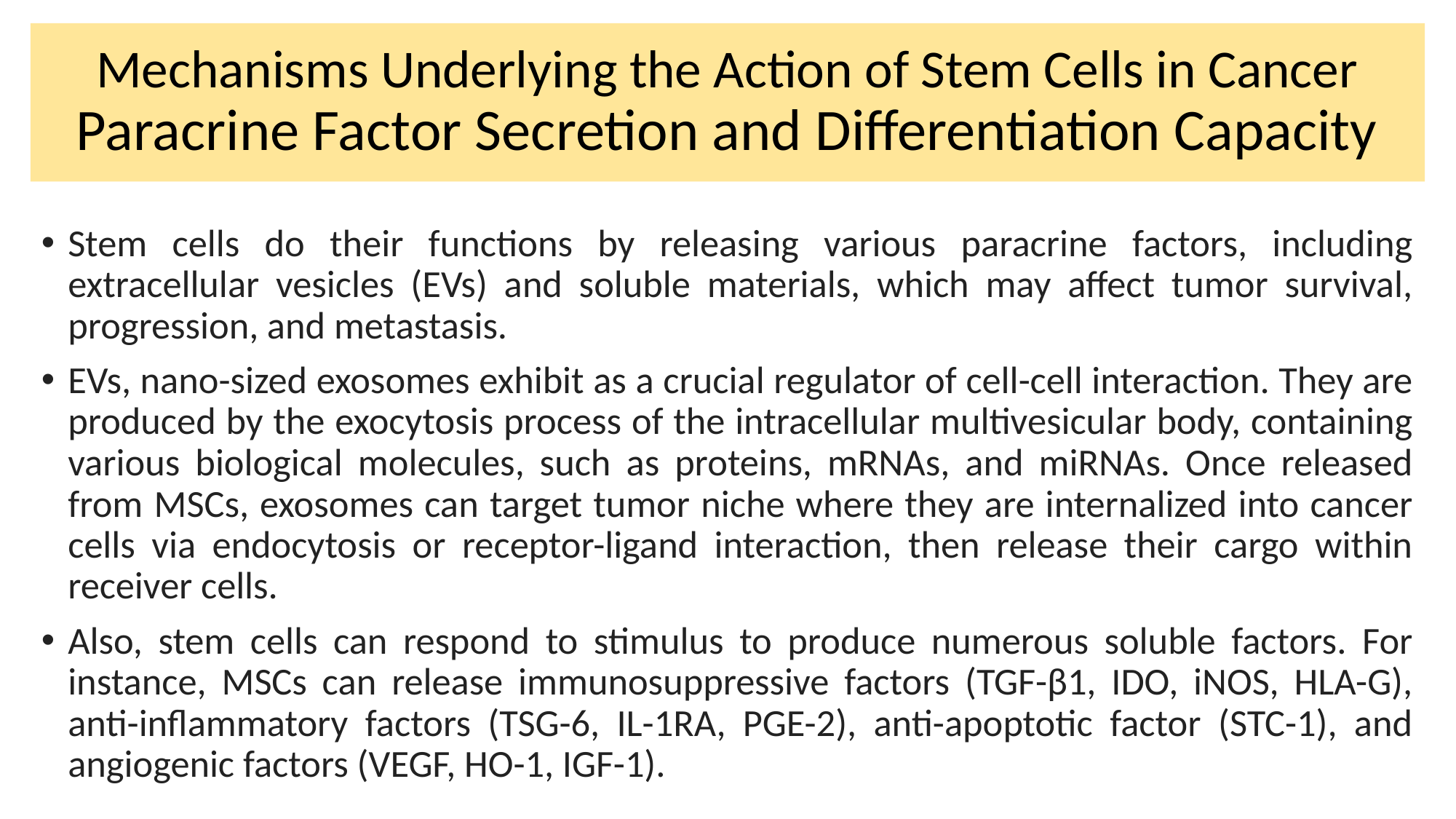

# Mechanisms Underlying the Action of Stem Cells in Cancer Paracrine Factor Secretion and Differentiation Capacity
Stem cells do their functions by releasing various paracrine factors, including extracellular vesicles (EVs) and soluble materials, which may affect tumor survival, progression, and metastasis.
EVs, nano-sized exosomes exhibit as a crucial regulator of cell-cell interaction. They are produced by the exocytosis process of the intracellular multivesicular body, containing various biological molecules, such as proteins, mRNAs, and miRNAs. Once released from MSCs, exosomes can target tumor niche where they are internalized into cancer cells via endocytosis or receptor-ligand interaction, then release their cargo within receiver cells.
Also, stem cells can respond to stimulus to produce numerous soluble factors. For instance, MSCs can release immunosuppressive factors (TGF-β1, IDO, iNOS, HLA-G), anti-inflammatory factors (TSG-6, IL-1RA, PGE-2), anti-apoptotic factor (STC-1), and angiogenic factors (VEGF, HO-1, IGF-1).